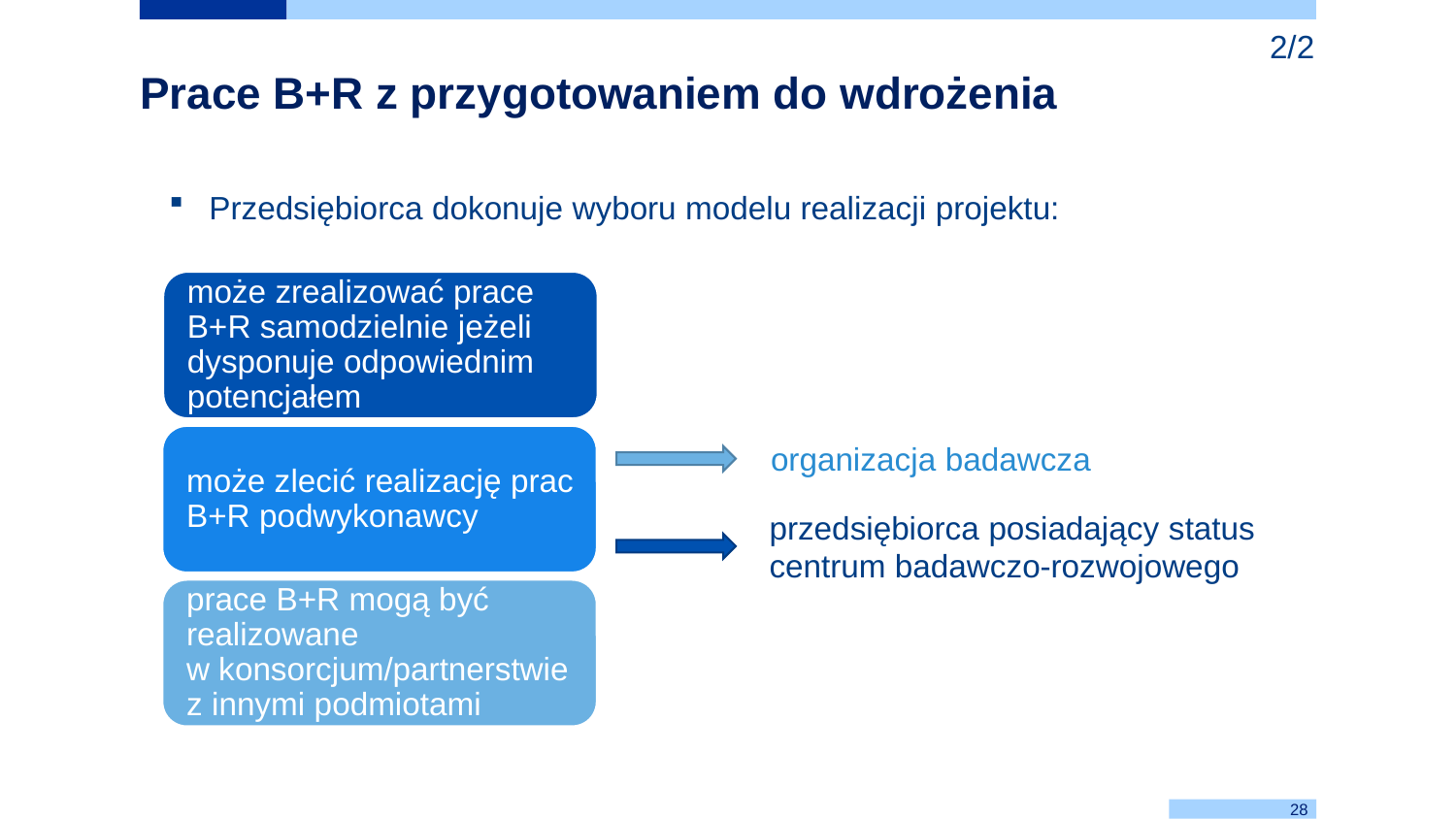

2/2
Prace B+R z przygotowaniem do wdrożenia
Przedsiębiorca dokonuje wyboru modelu realizacji projektu:
może zrealizować prace B+R samodzielnie jeżeli dysponuje odpowiednim potencjałem
może zlecić realizację prac B+R podwykonawcy
prace B+R mogą być realizowane
w konsorcjum/partnerstwie
z innymi podmiotami

organizacja badawcza

przedsiębiorca posiadający status centrum badawczo-rozwojowego

28